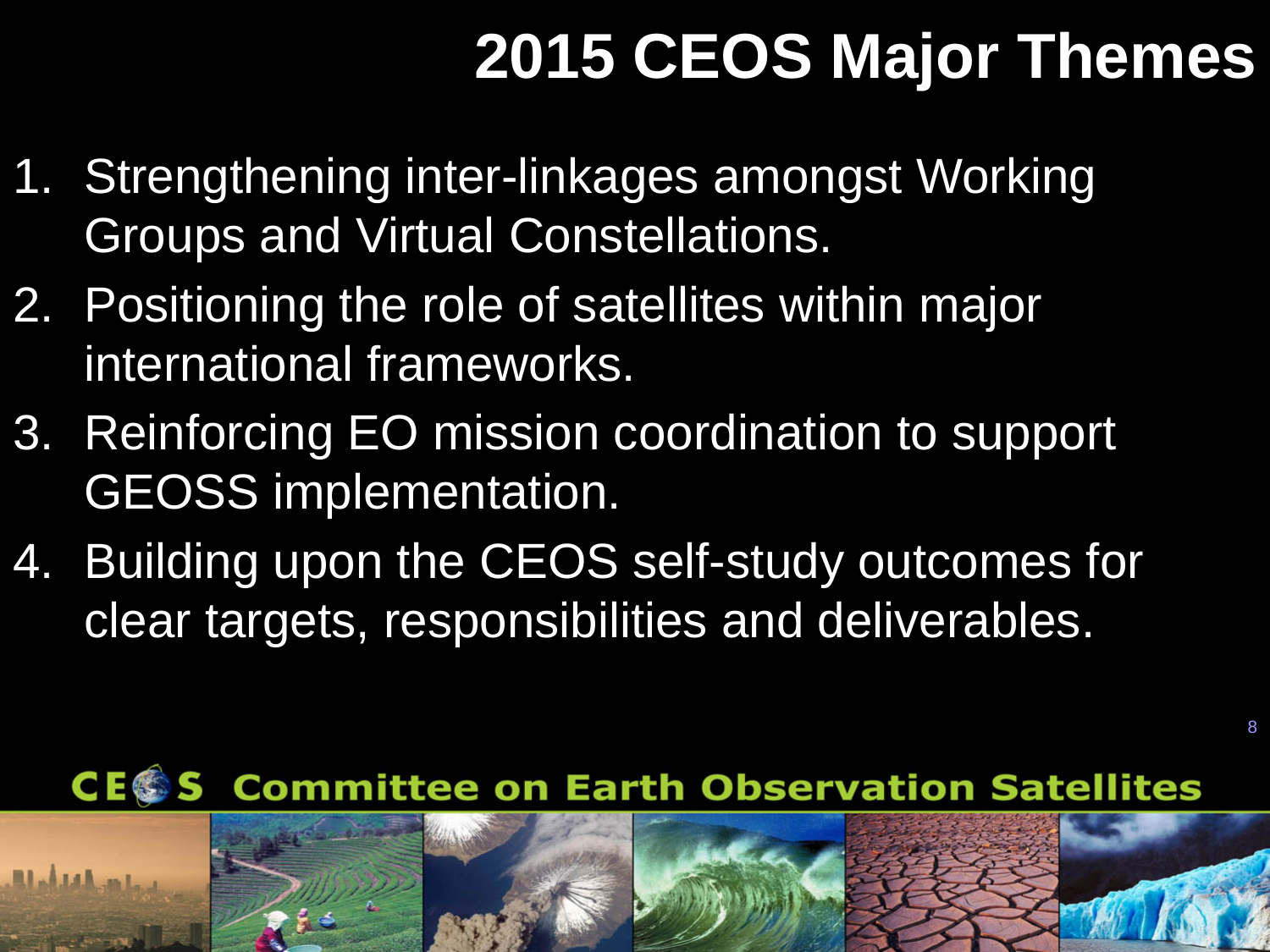

2015 CEOS Major Themes
Strengthening inter-linkages amongst Working Groups and Virtual Constellations.
Positioning the role of satellites within major international frameworks.
Reinforcing EO mission coordination to support GEOSS implementation.
Building upon the CEOS self-study outcomes for clear targets, responsibilities and deliverables.

8